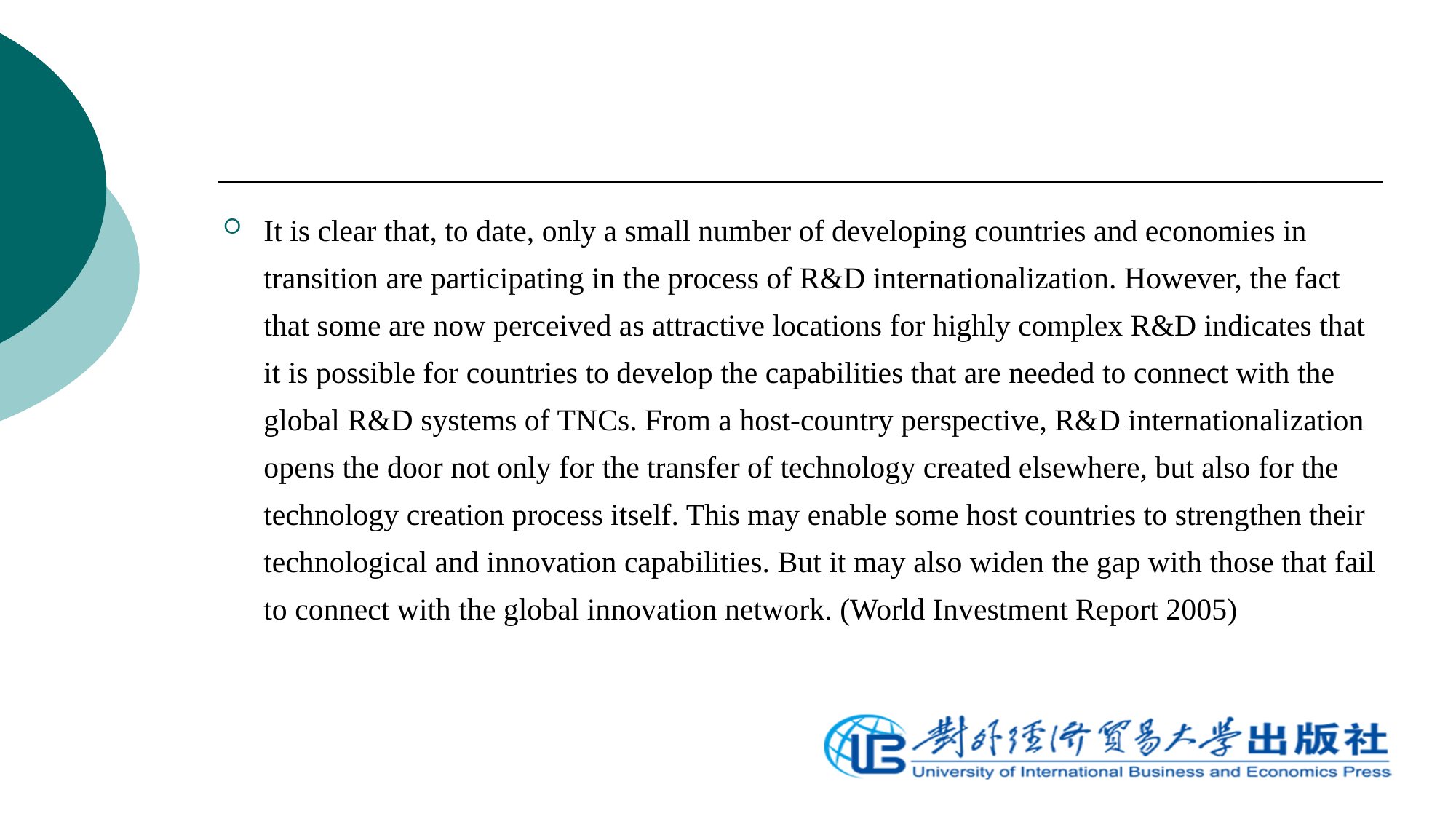

It is clear that, to date, only a small number of developing countries and economies in transition are participating in the process of R&D internationalization. However, the fact that some are now perceived as attractive locations for highly complex R&D indicates that it is possible for countries to develop the capabilities that are needed to connect with the global R&D systems of TNCs. From a host-country perspective, R&D internationalization opens the door not only for the transfer of technology created elsewhere, but also for the technology creation process itself. This may enable some host countries to strengthen their technological and innovation capabilities. But it may also widen the gap with those that fail to connect with the global innovation network. (World Investment Report 2005)